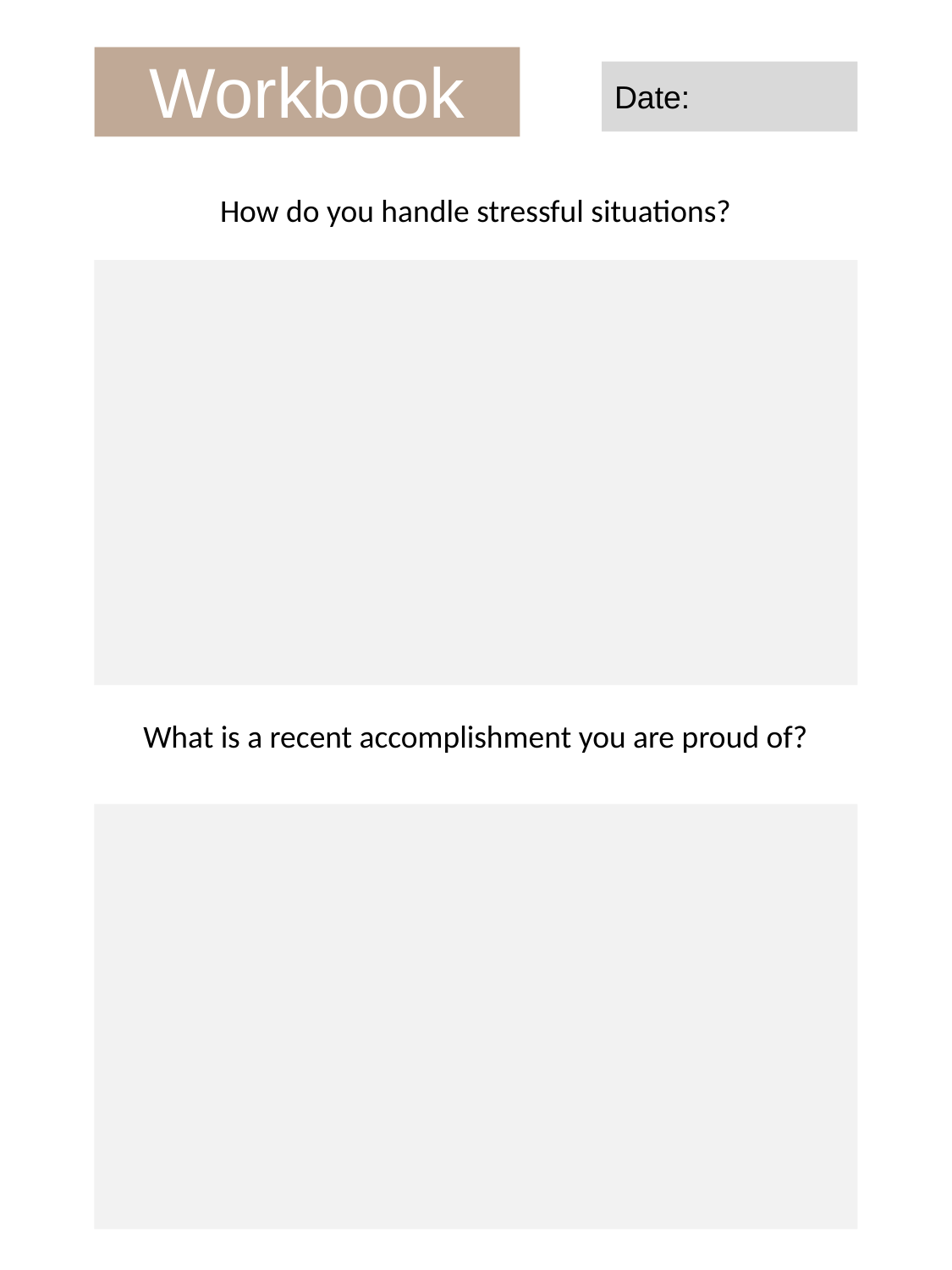

Workbook

Date:
How do you handle stressful situations?

What is a recent accomplishment you are proud of?